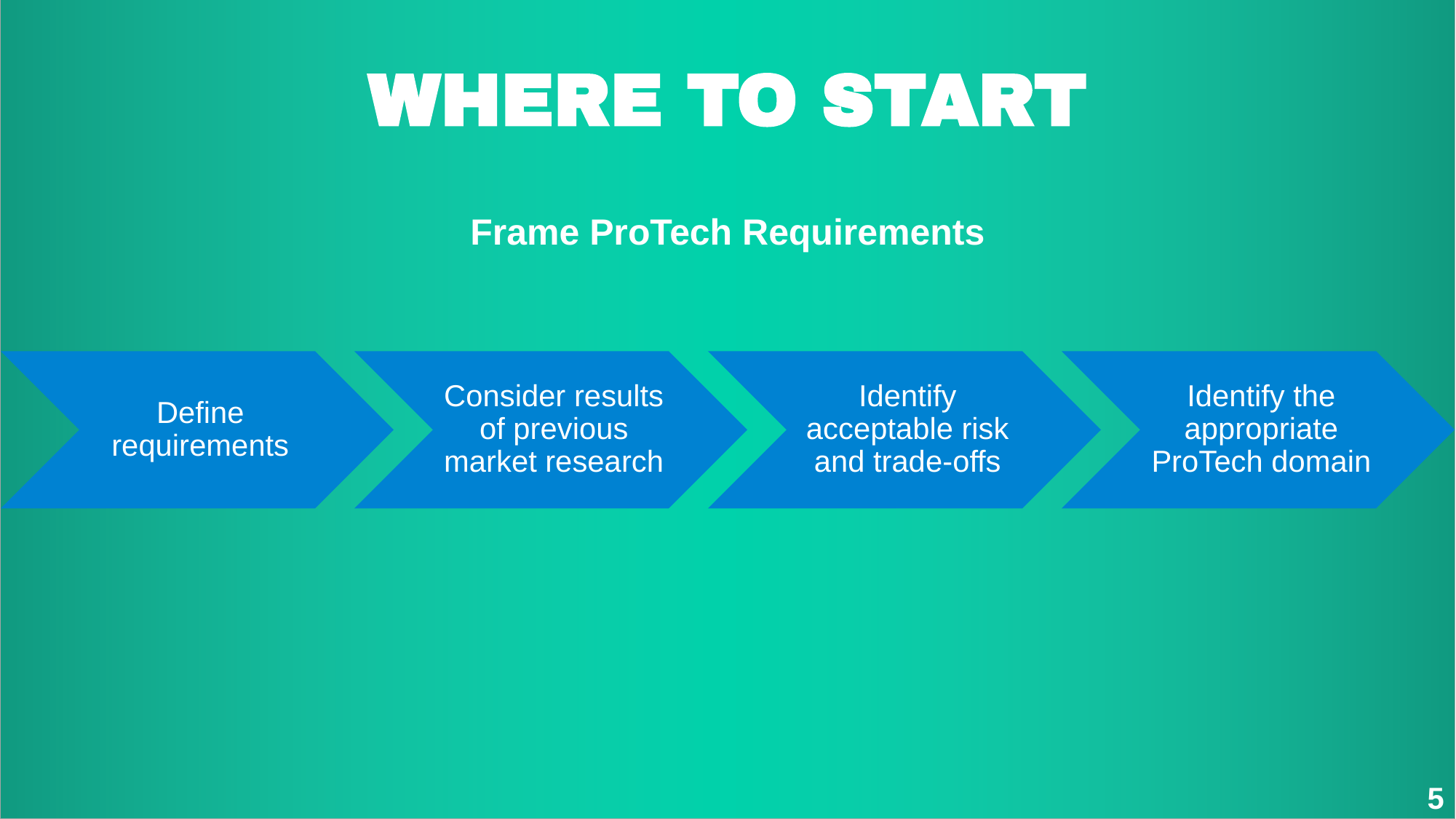

WHERE TO START
Define requirements
Consider results of previous market research
Identify acceptable risk and trade-offs
Identify the appropriate ProTech domain
Frame ProTech Requirements
5